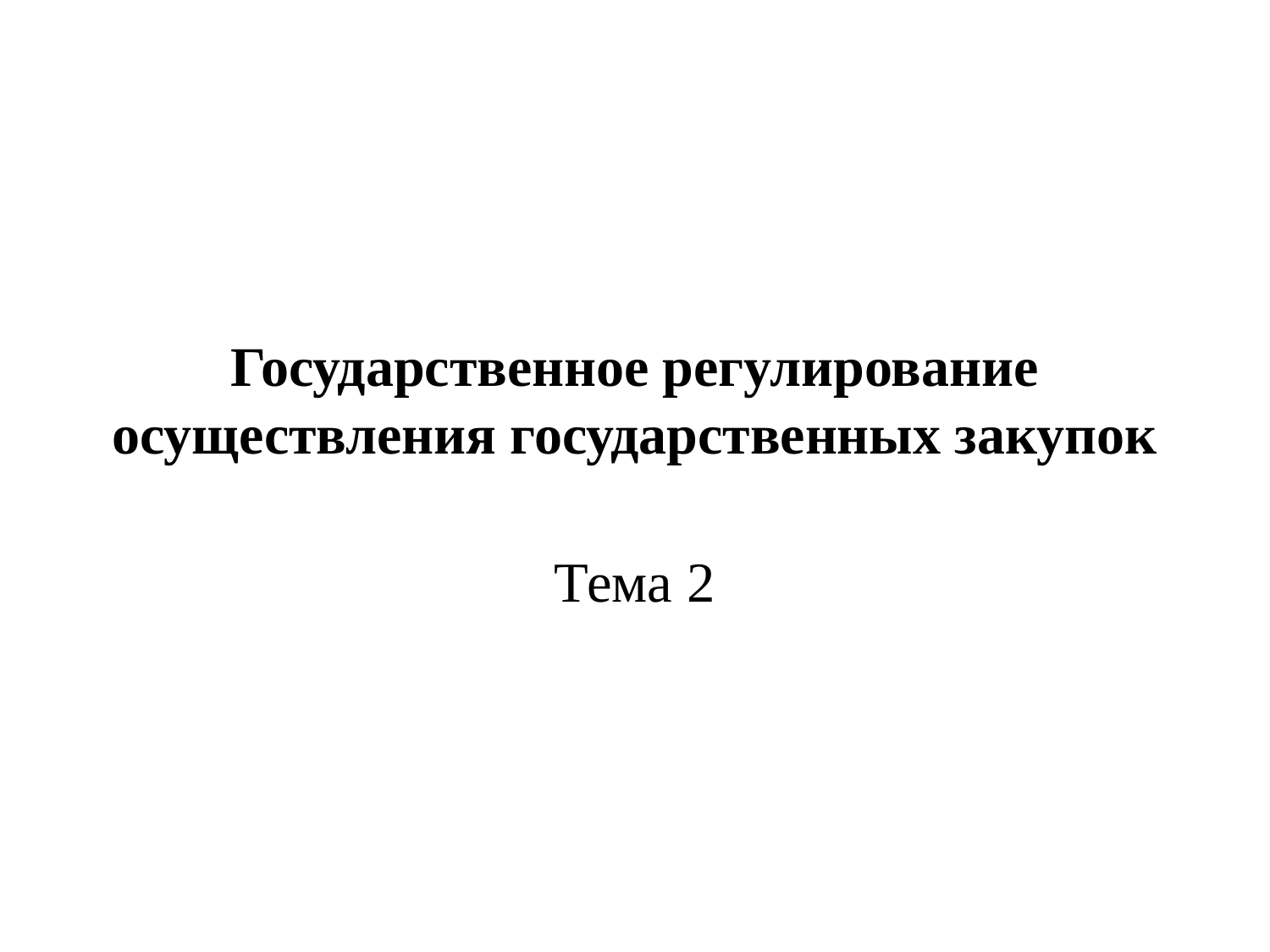

# Государственное регулирование осуществления государственных закупок
Тема 2